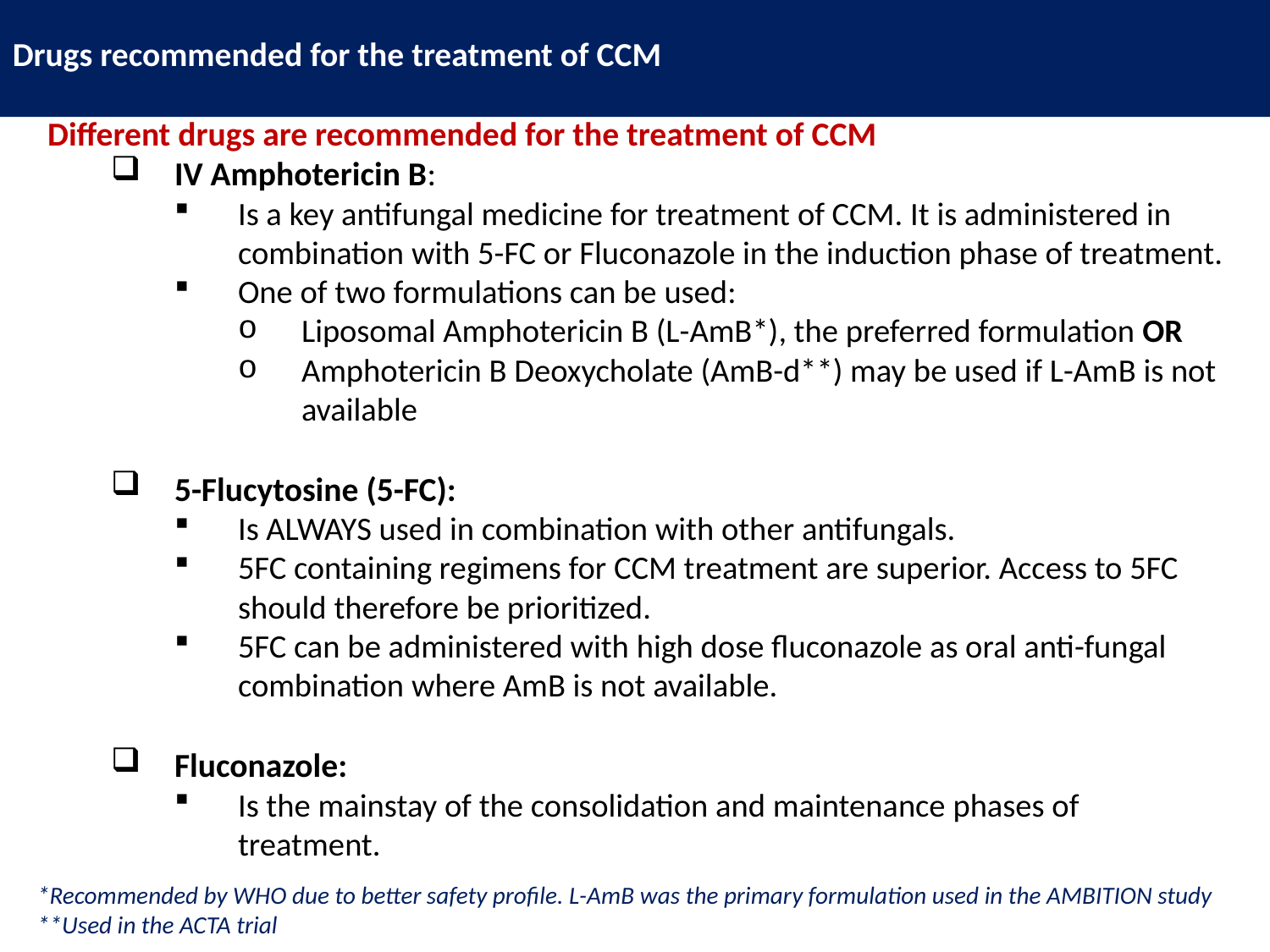

Drugs recommended for the treatment of CCM
Different drugs are recommended for the treatment of CCM
IV Amphotericin B:
Is a key antifungal medicine for treatment of CCM. It is administered in combination with 5-FC or Fluconazole in the induction phase of treatment.
One of two formulations can be used:
Liposomal Amphotericin B (L-AmB*), the preferred formulation OR
Amphotericin B Deoxycholate (AmB-d**) may be used if L-AmB is not available

5-Flucytosine (5-FC):
Is ALWAYS used in combination with other antifungals.
5FC containing regimens for CCM treatment are superior. Access to 5FC should therefore be prioritized.
5FC can be administered with high dose fluconazole as oral anti-fungal combination where AmB is not available.

Fluconazole:
Is the mainstay of the consolidation and maintenance phases of treatment.
*Recommended by WHO due to better safety profile. L-AmB was the primary formulation used in the AMBITION study
**Used in the ACTA trial